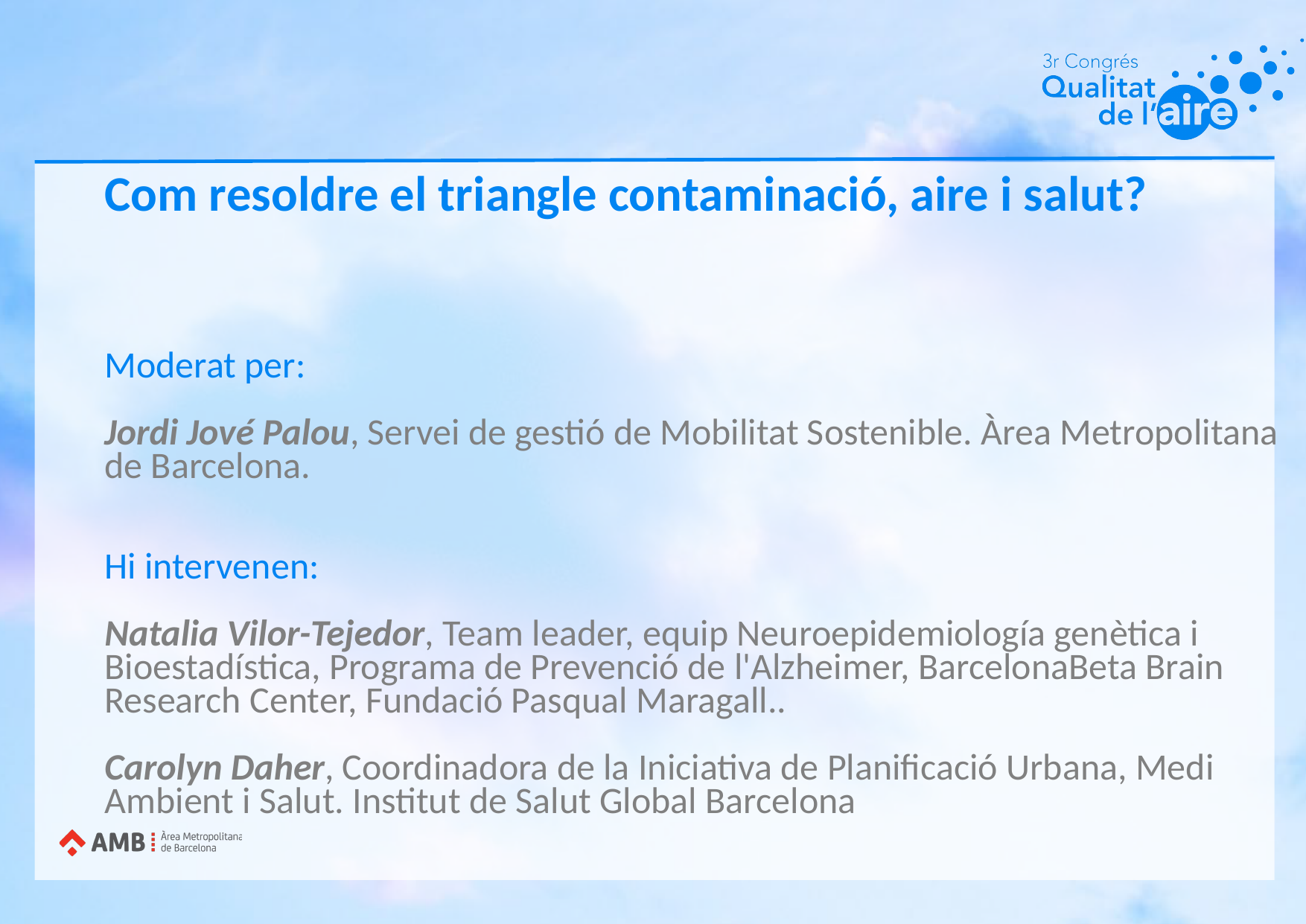

Com resoldre el triangle contaminació, aire i salut?
Moderat per:

Jordi Jové Palou, Servei de gestió de Mobilitat Sostenible. Àrea Metropolitana de Barcelona.

Hi intervenen:

Natalia Vilor-Tejedor, Team leader, equip Neuroepidemiología genètica i Bioestadística, Programa de Prevenció de l'Alzheimer, BarcelonaBeta Brain Research Center, Fundació Pasqual Maragall..

Carolyn Daher, Coordinadora de la Iniciativa de Planificació Urbana, Medi Ambient i Salut. Institut de Salut Global Barcelona